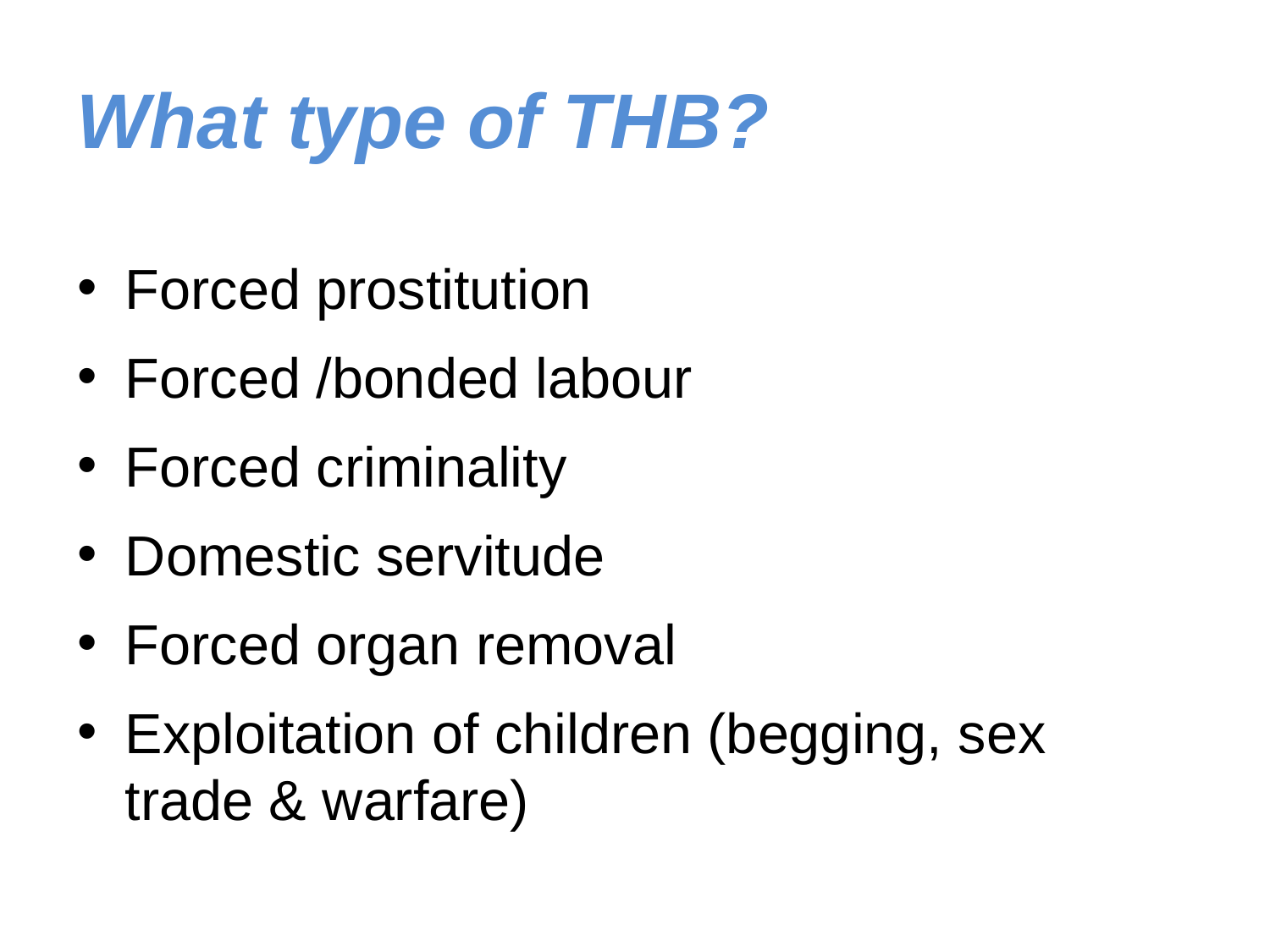

# What type of THB?
Forced prostitution
Forced /bonded labour
Forced criminality
Domestic servitude
Forced organ removal
Exploitation of children (begging, sex trade & warfare)